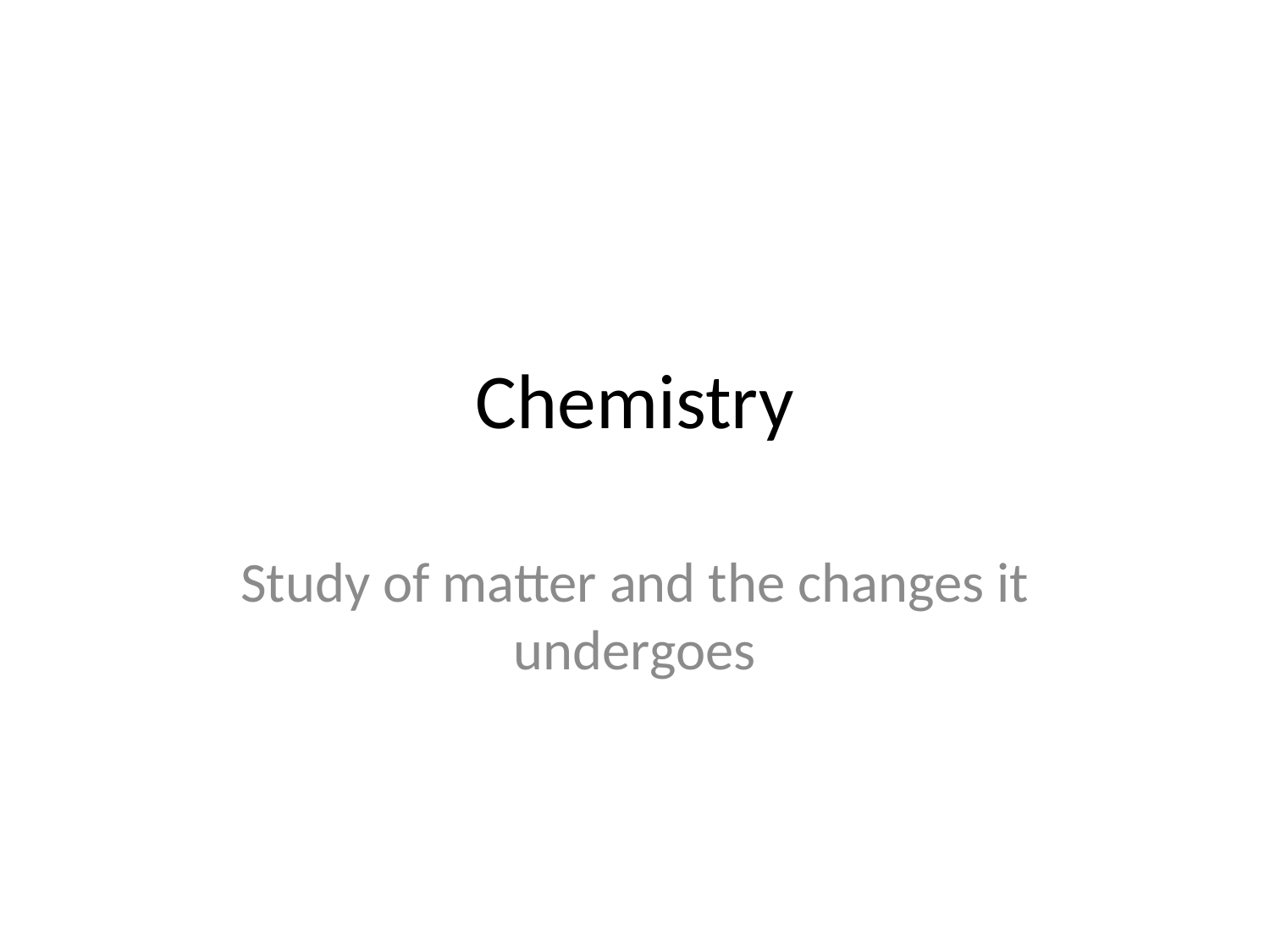

# Chemistry
Study of matter and the changes it undergoes